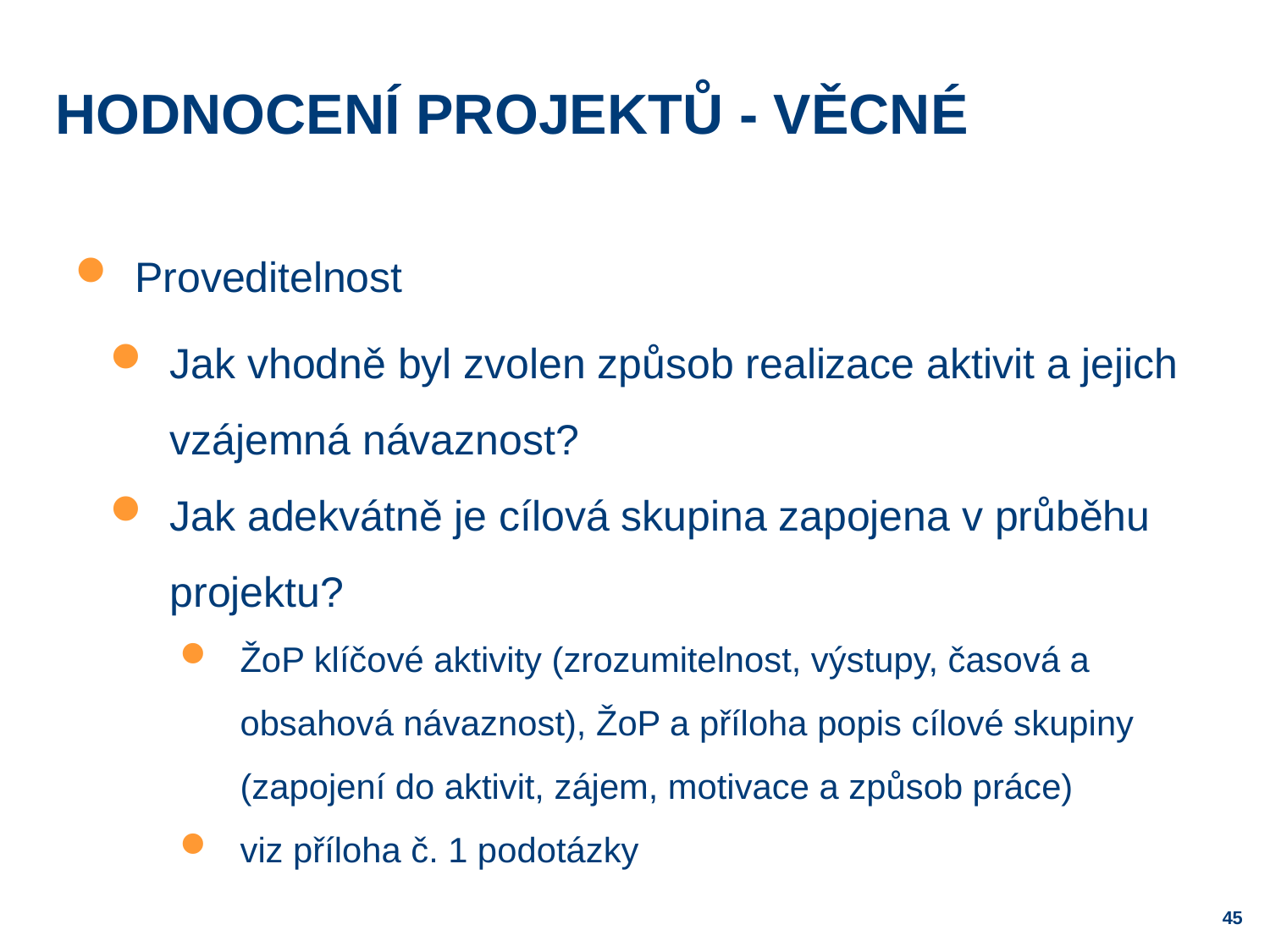

# Hodnocení projektů - věcné
Proveditelnost
Jak vhodně byl zvolen způsob realizace aktivit a jejich vzájemná návaznost?
Jak adekvátně je cílová skupina zapojena v průběhu projektu?
ŽoP klíčové aktivity (zrozumitelnost, výstupy, časová a obsahová návaznost), ŽoP a příloha popis cílové skupiny (zapojení do aktivit, zájem, motivace a způsob práce)
viz příloha č. 1 podotázky

45